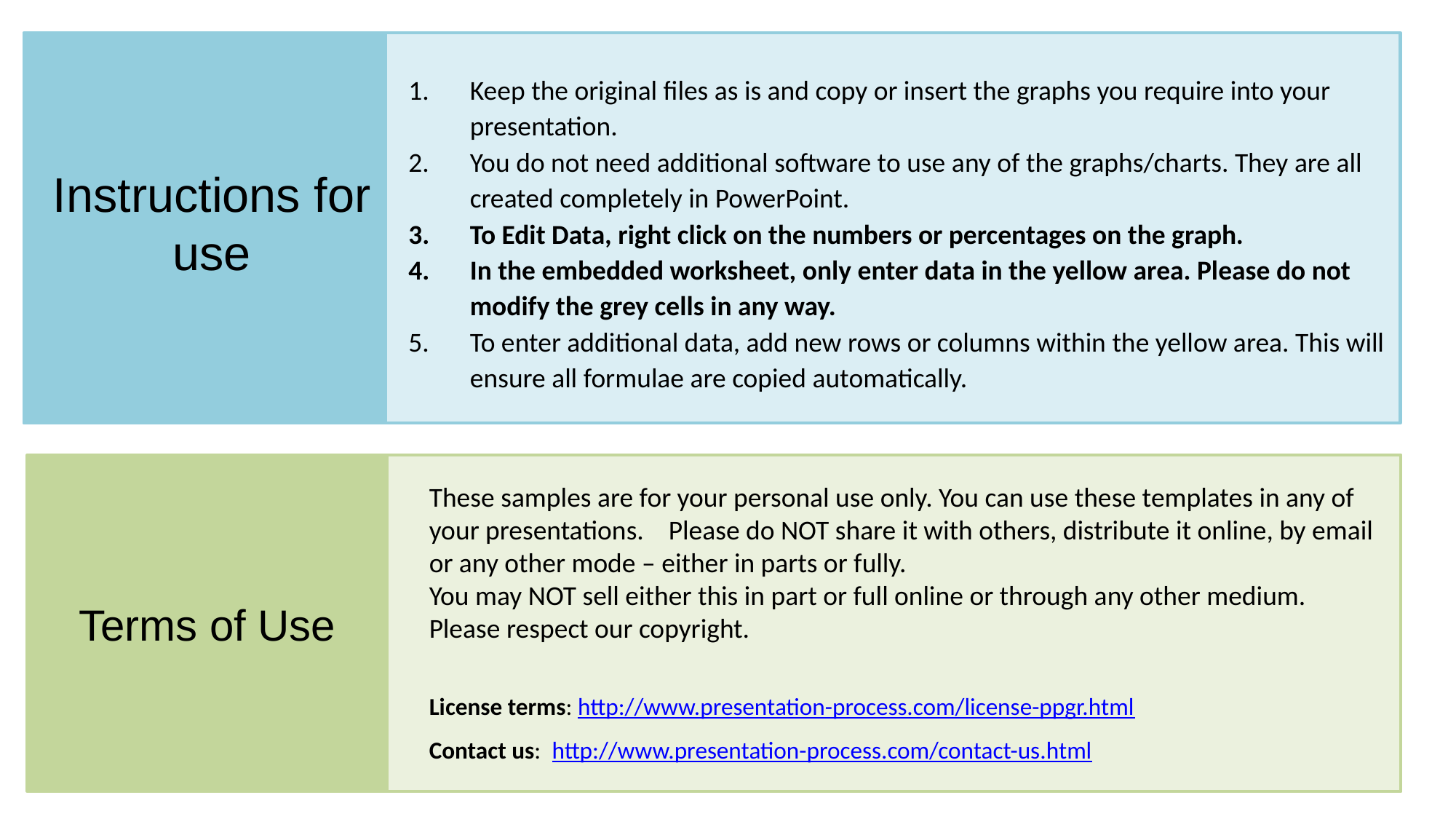

Keep the original files as is and copy or insert the graphs you require into your presentation.
You do not need additional software to use any of the graphs/charts. They are all created completely in PowerPoint.
To Edit Data, right click on the numbers or percentages on the graph.
In the embedded worksheet, only enter data in the yellow area. Please do not modify the grey cells in any way.
To enter additional data, add new rows or columns within the yellow area. This will ensure all formulae are copied automatically.
# Instructions for use

These samples are for your personal use only. You can use these templates in any of your presentations.    Please do NOT share it with others, distribute it online, by email or any other mode – either in parts or fully.
You may NOT sell either this in part or full online or through any other medium.
Please respect our copyright.

License terms: http://www.presentation-process.com/license-ppgr.html
Contact us:  http://www.presentation-process.com/contact-us.html
Terms of Use